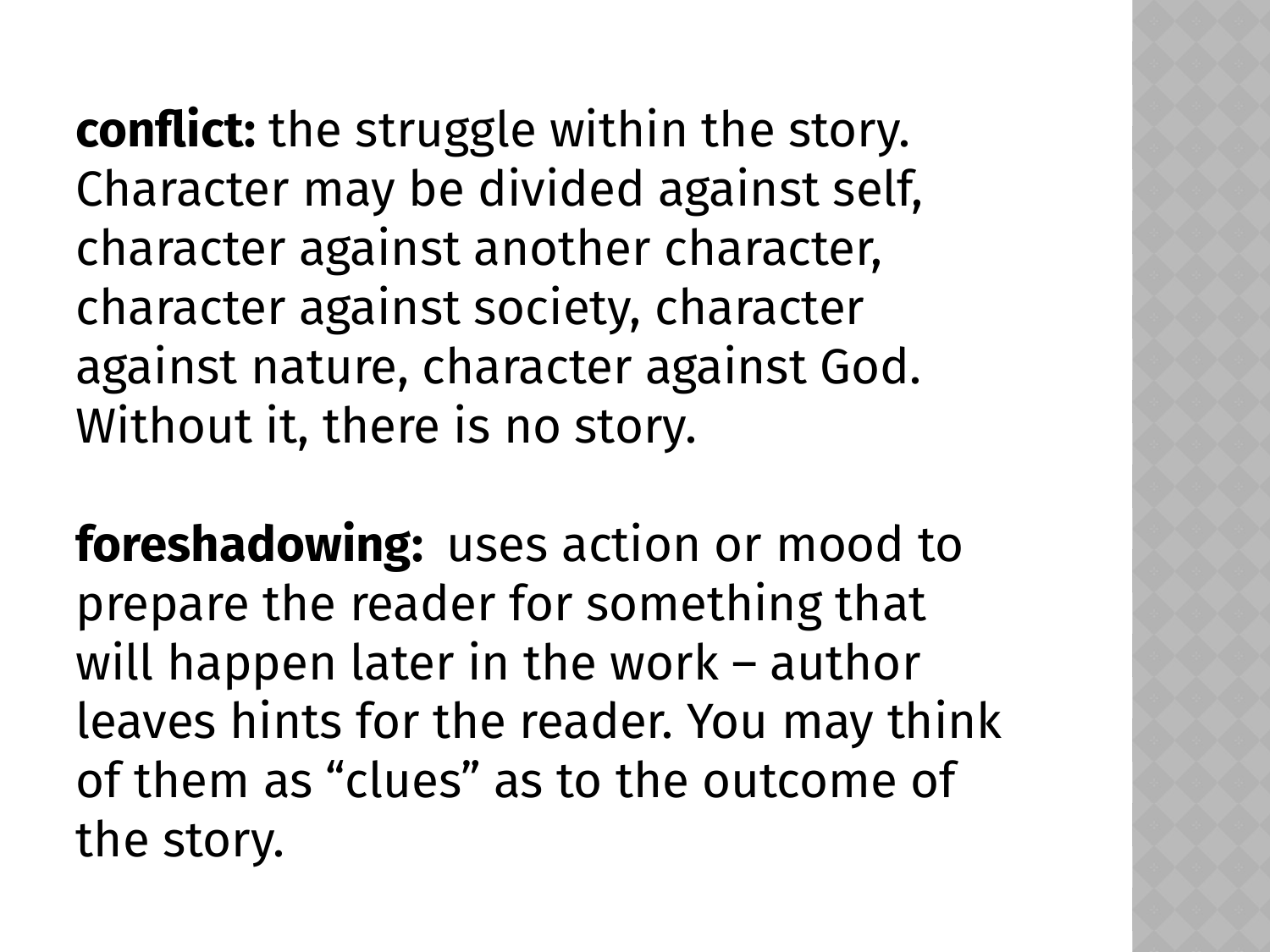

conflict: the struggle within the story. Character may be divided against self, character against another character, character against society, character against nature, character against God. Without it, there is no story.

foreshadowing:  uses action or mood to prepare the reader for something that will happen later in the work – author leaves hints for the reader. You may think of them as “clues” as to the outcome of the story.